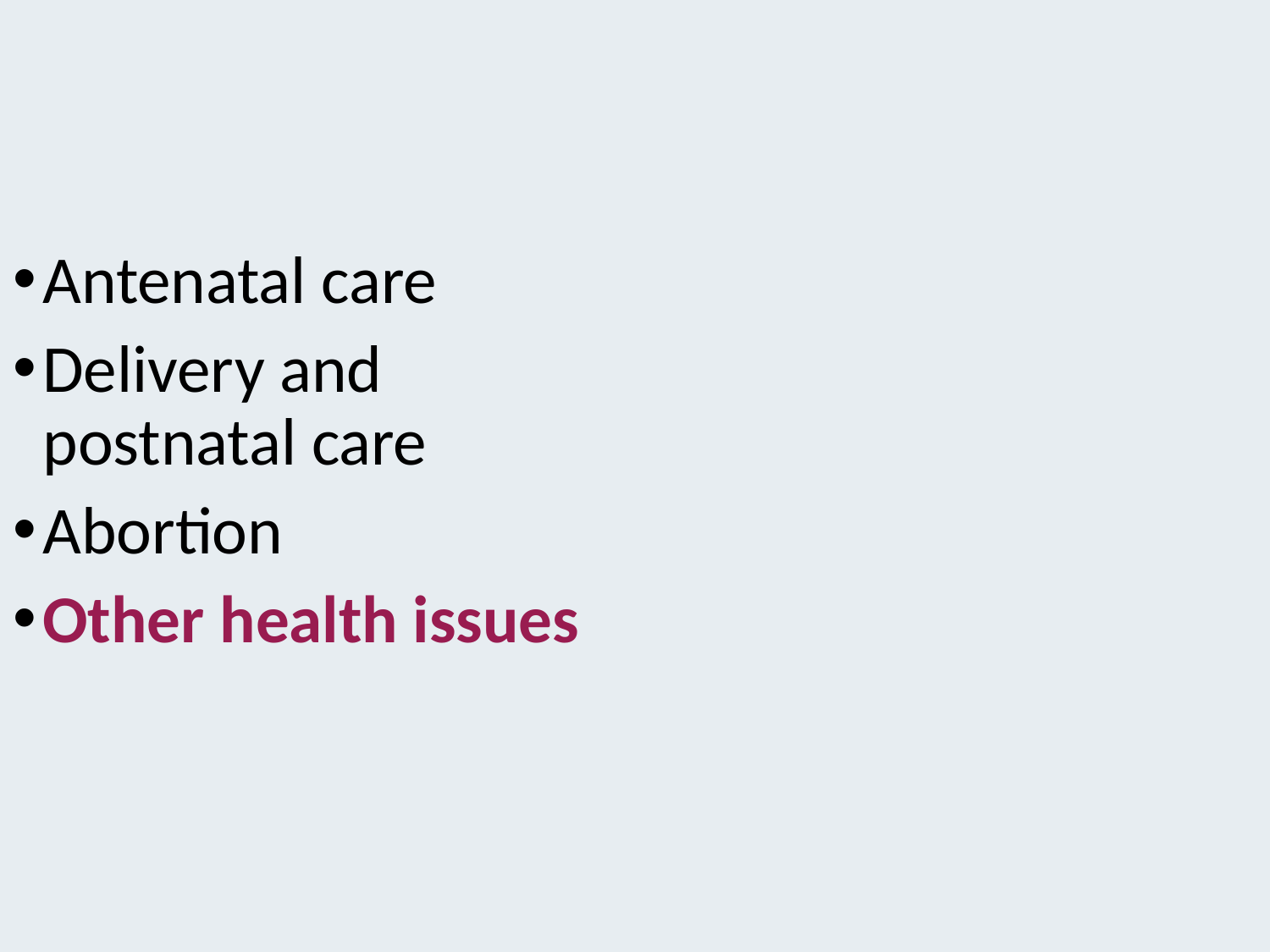

Antenatal care
Delivery and postnatal care
Abortion
Other health issues